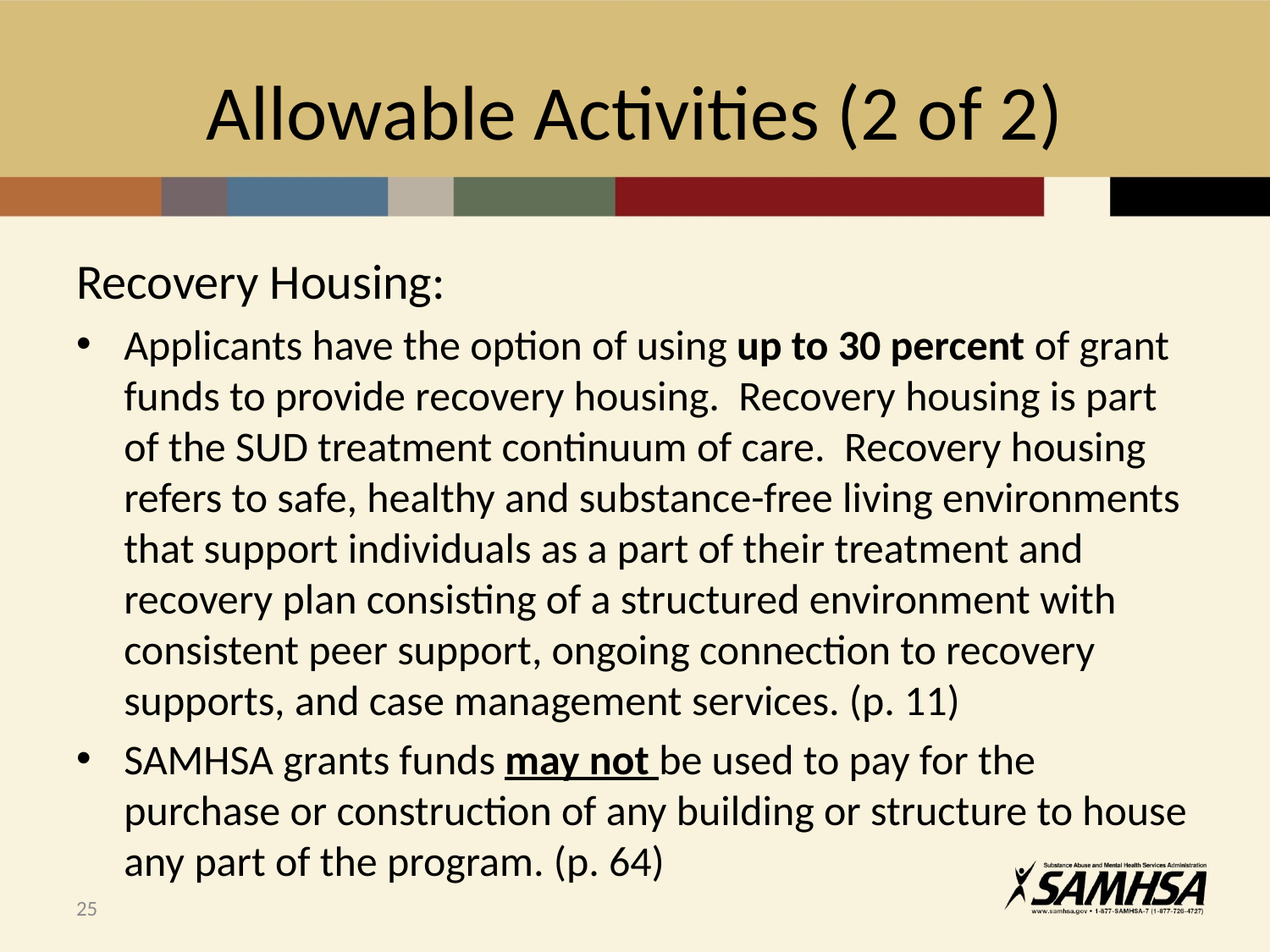

# Allowable Activities (2 of 2)
Recovery Housing:
Applicants have the option of using up to 30 percent of grant funds to provide recovery housing.  Recovery housing is part of the SUD treatment continuum of care.  Recovery housing refers to safe, healthy and substance-free living environments that support individuals as a part of their treatment and recovery plan consisting of a structured environment with consistent peer support, ongoing connection to recovery supports, and case management services. (p. 11)
SAMHSA grants funds may not be used to pay for the purchase or construction of any building or structure to house any part of the program. (p. 64)
25